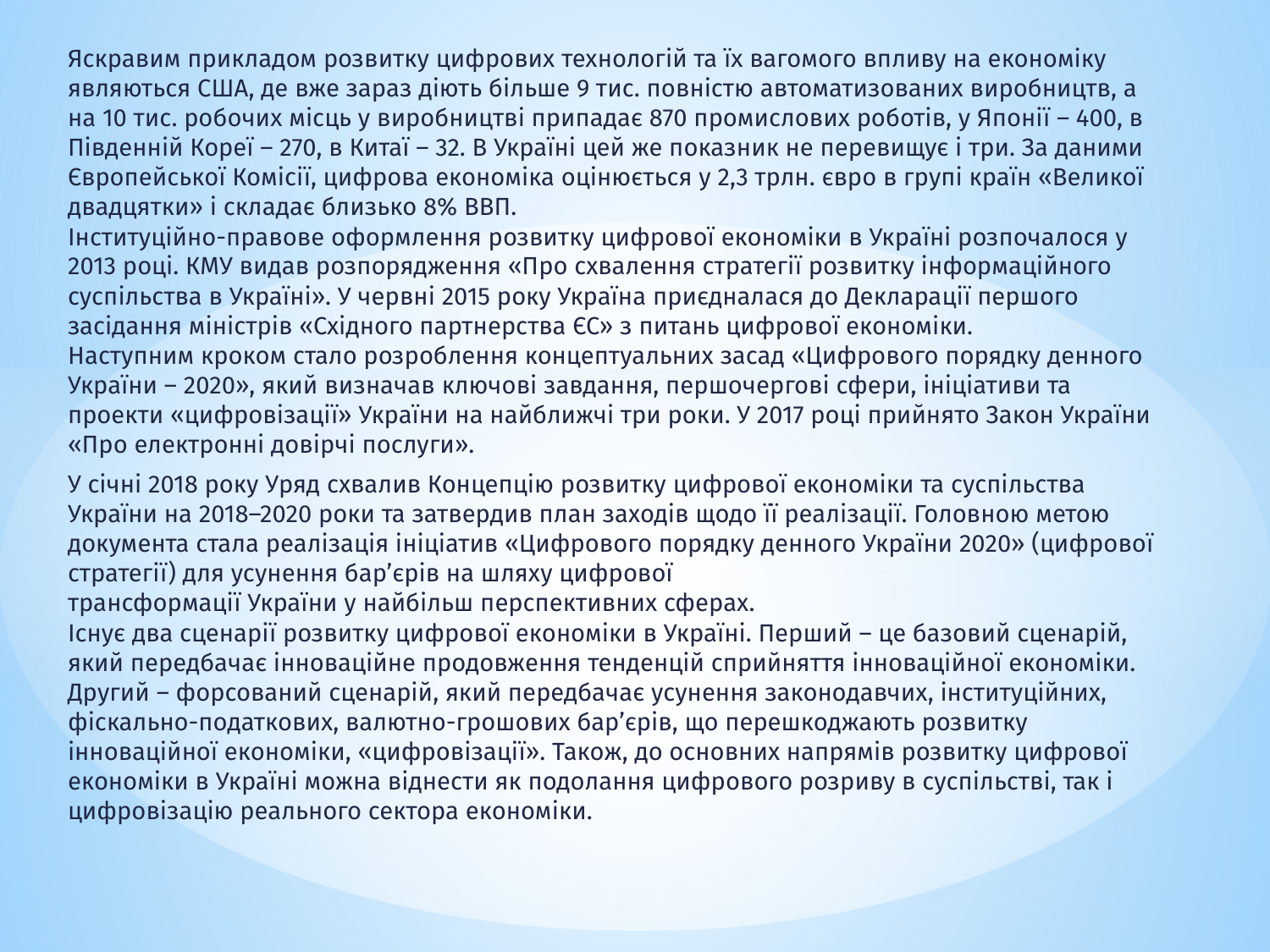

Яскравим прикладом розвитку цифрових технологій та їх вагомого впливу на економіку являються США, де вже зараз діють більше 9 тис. повністю автоматизованих виробництв, а на 10 тис. робочих місць у виробництві припадає 870 промислових роботів, у Японії – 400, в Південній Кореї – 270, в Китаї – 32. В Україні цей же показник не перевищує і три. За даними Європейської Комісії, цифрова економіка оцінюється у 2,3 трлн. євро в групі країн «Великої двадцятки» і складає близько 8% ВВП.
Інституційно-правове оформлення розвитку цифрової економіки в Україні розпочалося у 2013 році. КМУ видав розпорядження «Про схвалення стратегії розвитку інформаційного суспільства в Україні». У червні 2015 року Україна приєдналася до Декларації першого засідання міністрів «Східного партнерства ЄС» з питань цифрової економіки.
Наступним кроком стало розроблення концептуальних засад «Цифрового порядку денного України – 2020», який визначав ключові завдання, першочергові сфери, ініціативи та проекти «цифровізації» України на найближчі три роки. У 2017 році прийнято Закон України «Про електронні довірчі послуги».
У січні 2018 року Уряд схвалив Концепцію розвитку цифрової економіки та суспільства України на 2018–2020 роки та затвердив план заходів щодо її реалізації. Головною метою документа стала реалізація ініціатив «Цифрового порядку денного України 2020» (цифрової стратегії) для усунення бар’єрів на шляху цифрової
трансформації України у найбільш перспективних сферах.
Існує два сценарії розвитку цифрової економіки в Україні. Перший – це базовий сценарій, який передбачає інноваційне продовження тенденцій сприйняття інноваційної економіки. Другий – форсований сценарій, який передбачає усунення законодавчих, інституційних, фіскально-податкових, валютно-грошових бар’єрів, що перешкоджають розвитку інноваційної економіки, «цифровізації». Також, до основних напрямів розвитку цифрової економіки в Україні можна віднести як подолання цифрового розриву в суспільстві, так і цифровізацію реального сектора економіки.